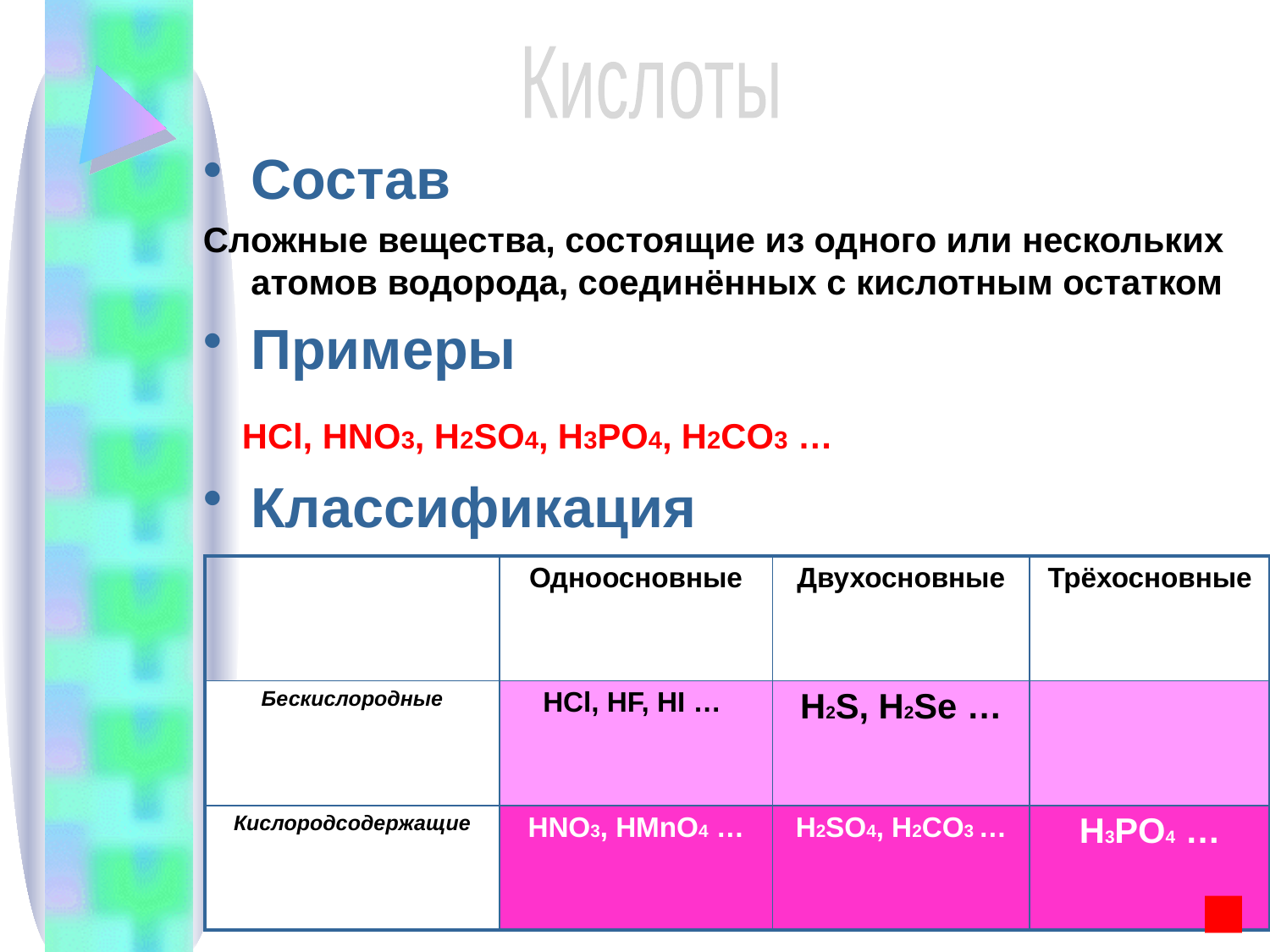

Кислоты
Состав
Сложные вещества, состоящие из одного или нескольких атомов водорода, соединённых с кислотным остатком
Примеры
    HCl, HNO3, H2SO4, H3PO4, H2CO3 …
Классификация

|  | Одноосновные | Двухосновные | Трёхосновные |
| --- | --- | --- | --- |
| Бескислородные | HCl, HF, HI … | H2S, H2Se … |  |
| Кислородсодержащие | HNO3, HMnO4 … | H2SO4, H2CO3 … | H3PO4 … |